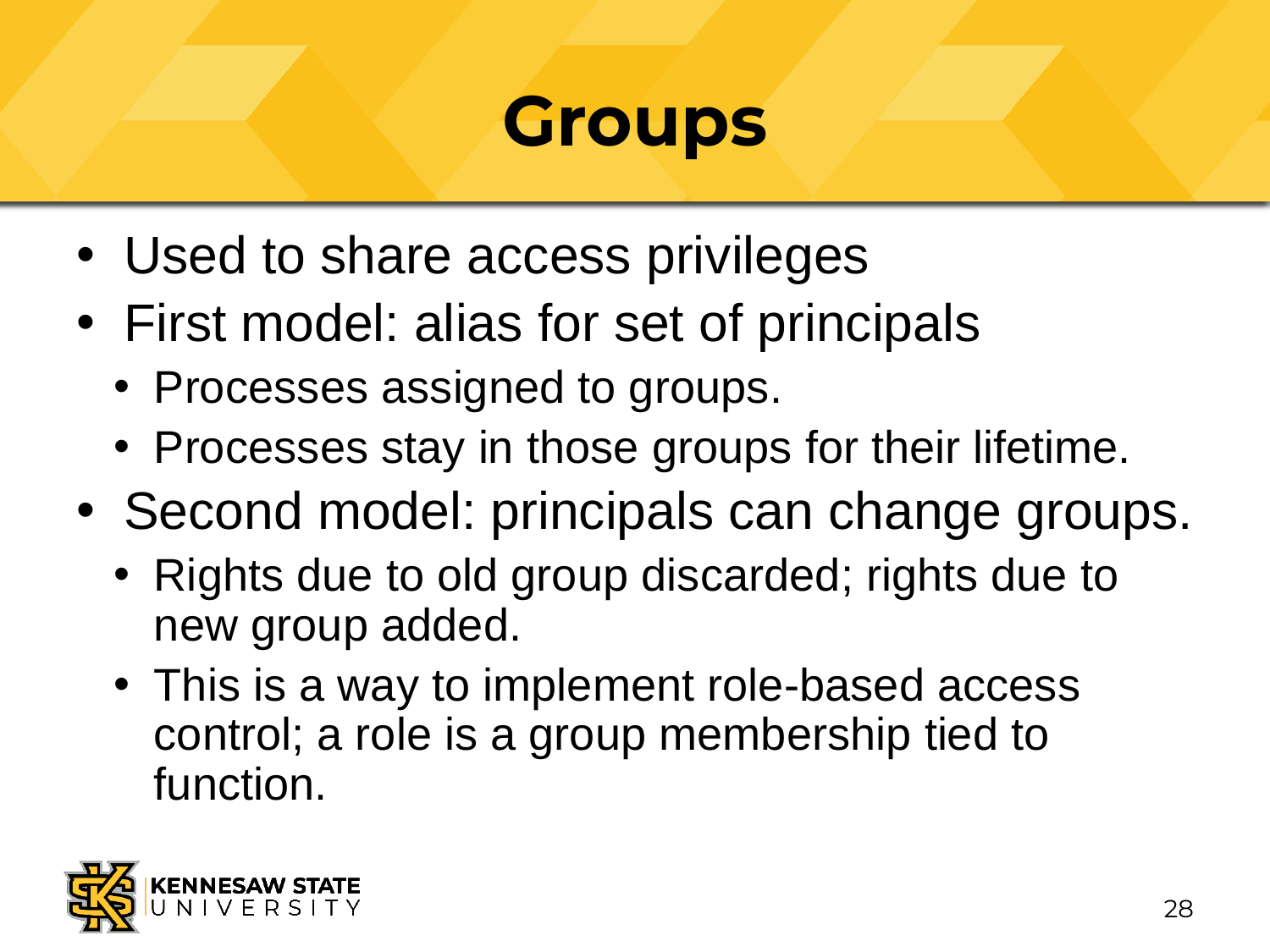

# Groups
Used to share access privileges
First model: alias for set of principals
Processes assigned to groups.
Processes stay in those groups for their lifetime.
Second model: principals can change groups.
Rights due to old group discarded; rights due to new group added.
This is a way to implement role-based access control; a role is a group membership tied to function.
28